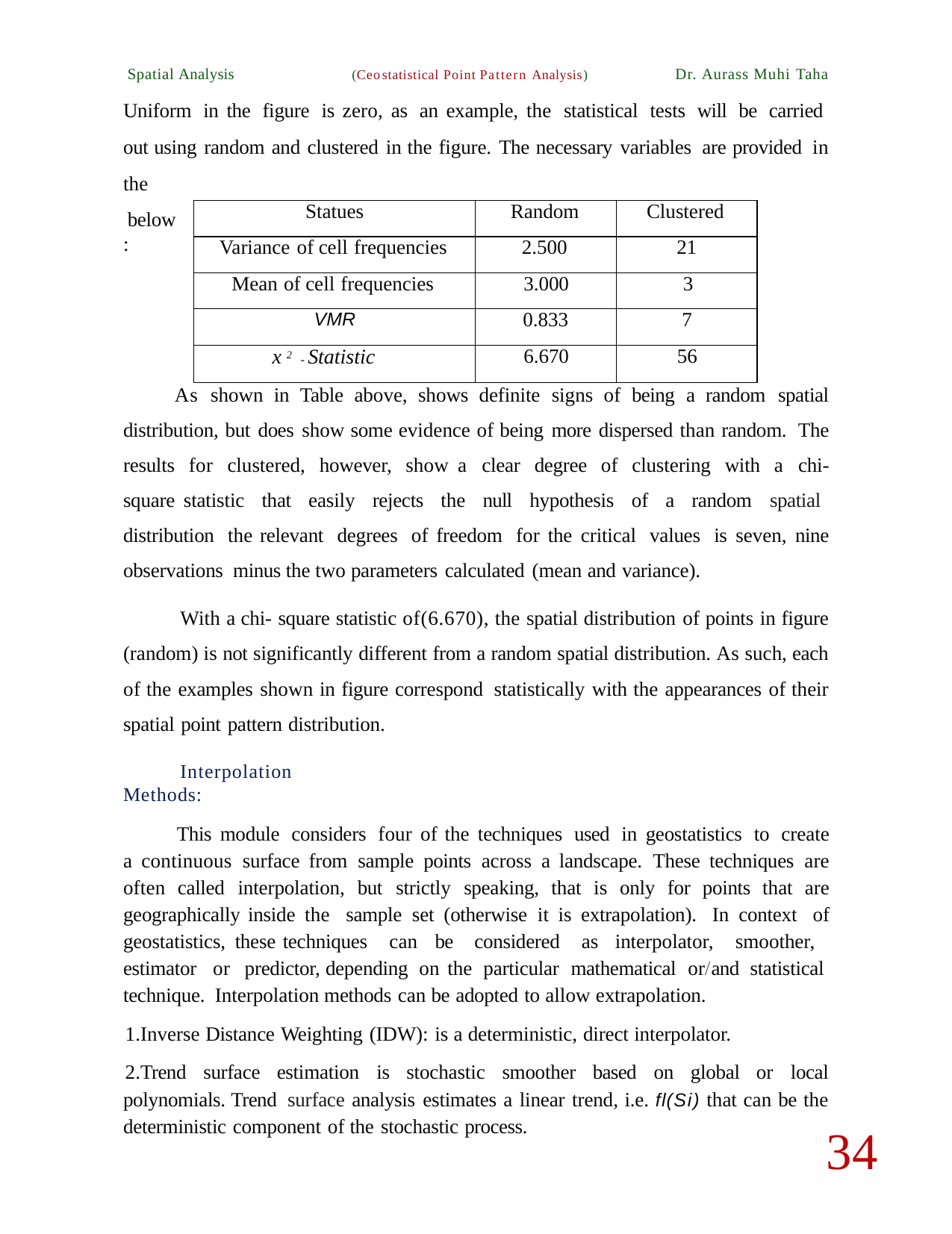

Spatial Analysis                            (Ceostatistical Point Pattern Analysis)               Dr. Aurass Muhi Taha Uniform  in the  figure  is zero, as  an example, the  statistical  tests  will  be  carried  out using random and clustered in the figure. The necessary variables  are provided  in the

below:
| Statues | Random | Clustered |
| --- | --- | --- |
| Variance of cell frequencies | 2.500 | 21 |
| Mean of cell frequencies | 3.000 | 3 |
| VMR | 0.833 | 7 |
| x 2 - Statistic | 6.670 | 56 |
As  shown  in  Table  above,  shows  definite  signs  of  being  a  random  spatial distribution, but does show some evidence of being more dispersed than random.  The results  for  clustered,  however,  show a  clear  degree  of  clustering  with  a  chi-square statistic  that  easily  rejects  the  null  hypothesis  of  a  random  spatial  distribution  the relevant  degrees  of freedom  for the critical  values  is seven, nine observations  minus the two parameters calculated (mean and variance).

With a chi- square statistic of(6.670), the spatial distribution of points in figure (random) is not significantly different from a random spatial distribution. As such, each of the examples shown in figure correspond  statistically with the appearances of their spatial point pattern distribution.

Interpolation  Methods:

This module  considers  four of the techniques  used  in geostatistics  to  create a continuous surface from sample points across a landscape. These techniques are often called interpolation, but strictly speaking, that is only for points that are geographically inside the  sample set (otherwise it is extrapolation).  In context  of geostatistics, these techniques   can  be   considered   as  interpolator,   smoother,   estimator   or  predictor, depending  on the  particular  mathematical  or/and  statistical  technique.  Interpolation methods can be adopted to allow extrapolation.

Inverse Distance Weighting (IDW): is a deterministic, direct interpolator.

Trend   surface   estimation   is   stochastic   smoother   based   on   global   or   local polynomials. Trend  surface analysis estimates a linear trend, i.e. fl(Si) that can be the deterministic component of the stochastic process.
34